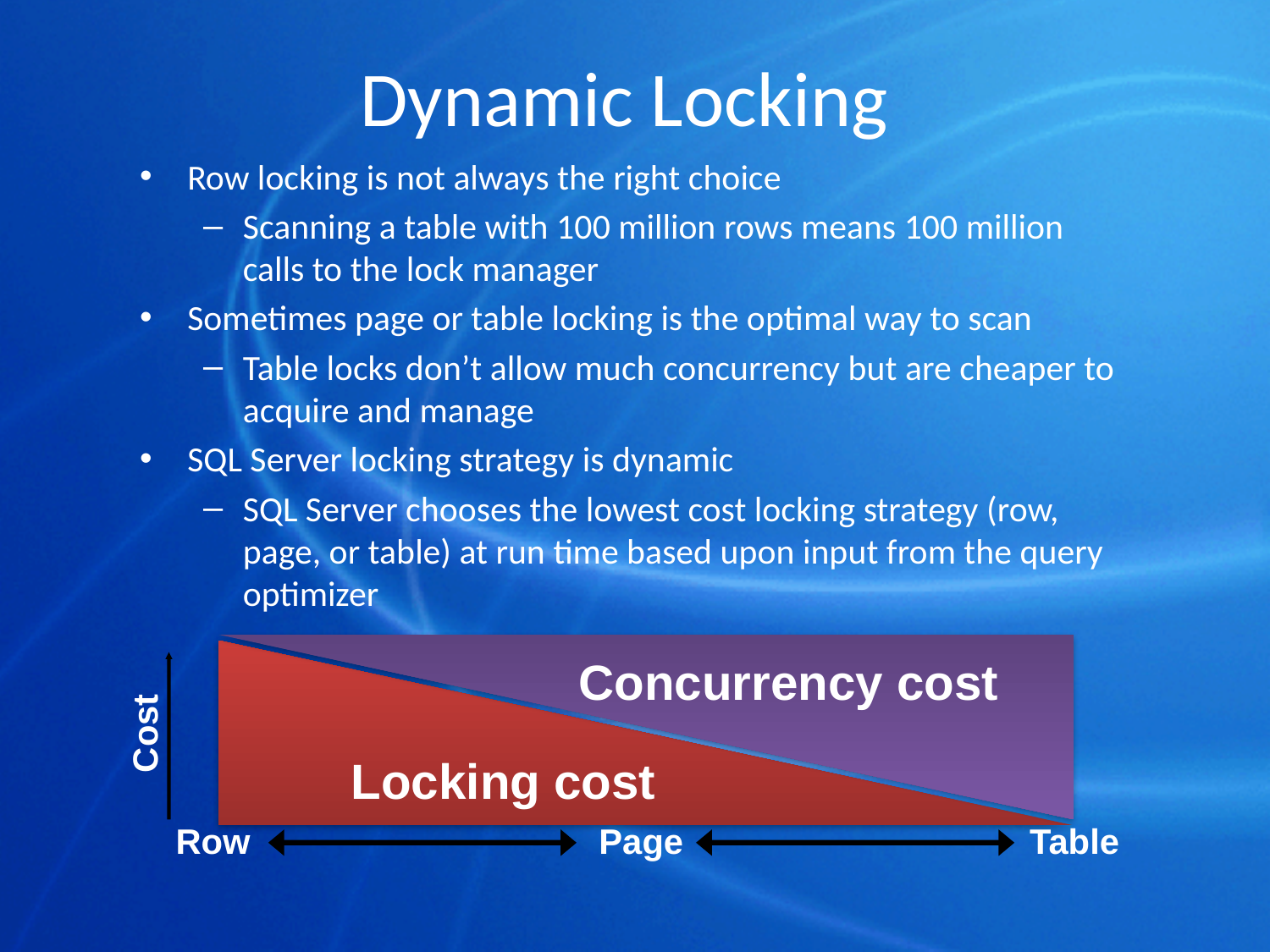

# Dynamic Locking
Row locking is not always the right choice
Scanning a table with 100 million rows means 100 million calls to the lock manager
Sometimes page or table locking is the optimal way to scan
Table locks don’t allow much concurrency but are cheaper to acquire and manage
SQL Server locking strategy is dynamic
SQL Server chooses the lowest cost locking strategy (row, page, or table) at run time based upon input from the query optimizer
Concurrency cost
Locking cost

Cost
Row
Page
Table